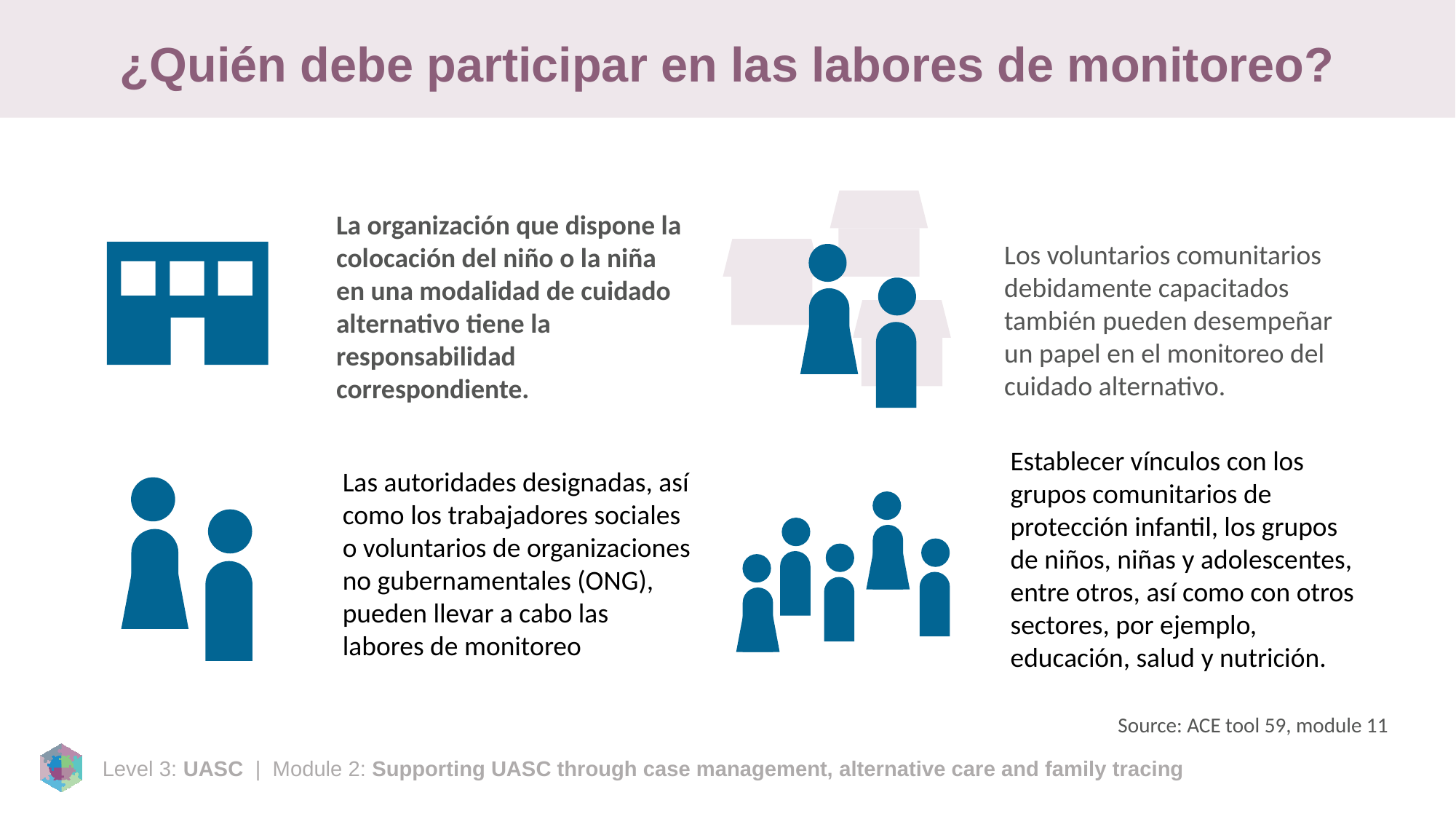

# ¿Quién debe participar en las labores de monitoreo?

La organización que dispone la colocación del niño o la niña en una modalidad de cuidado alternativo tiene la responsabilidad correspondiente.
Los voluntarios comunitarios debidamente capacitados también pueden desempeñar un papel en el monitoreo del cuidado alternativo.

Establecer vínculos con los grupos comunitarios de protección infantil, los grupos de niños, niñas y adolescentes, entre otros, así como con otros sectores, por ejemplo, educación, salud y nutrición.

Las autoridades designadas, así como los trabajadores sociales o voluntarios de organizaciones no gubernamentales (ONG), pueden llevar a cabo las labores de monitoreo

Source: ACE tool 59, module 11